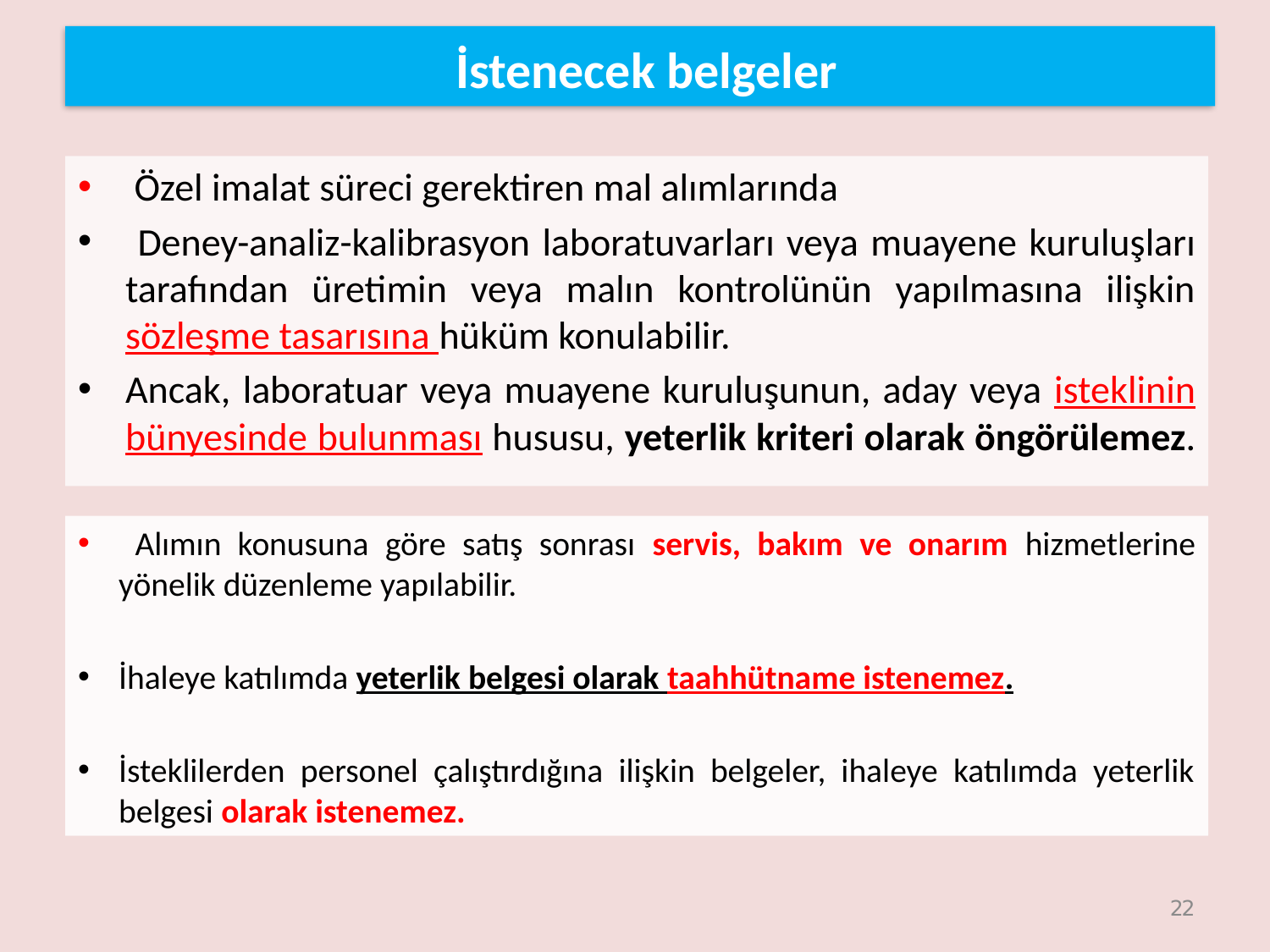

İstenecek belgeler
 Özel imalat süreci gerektiren mal alımlarında
 Deney-analiz-kalibrasyon laboratuvarları veya muayene kuruluşları tarafından üretimin veya malın kontrolünün yapılmasına ilişkin sözleşme tasarısına hüküm konulabilir.
Ancak, laboratuar veya muayene kuruluşunun, aday veya isteklinin bünyesinde bulunması hususu, yeterlik kriteri olarak öngörülemez.

 Alımın konusuna göre satış sonrası servis, bakım ve onarım hizmetlerine yönelik düzenleme yapılabilir.

İhaleye katılımda yeterlik belgesi olarak taahhütname istenemez.

İsteklilerden personel çalıştırdığına ilişkin belgeler, ihaleye katılımda yeterlik belgesi olarak istenemez.

22